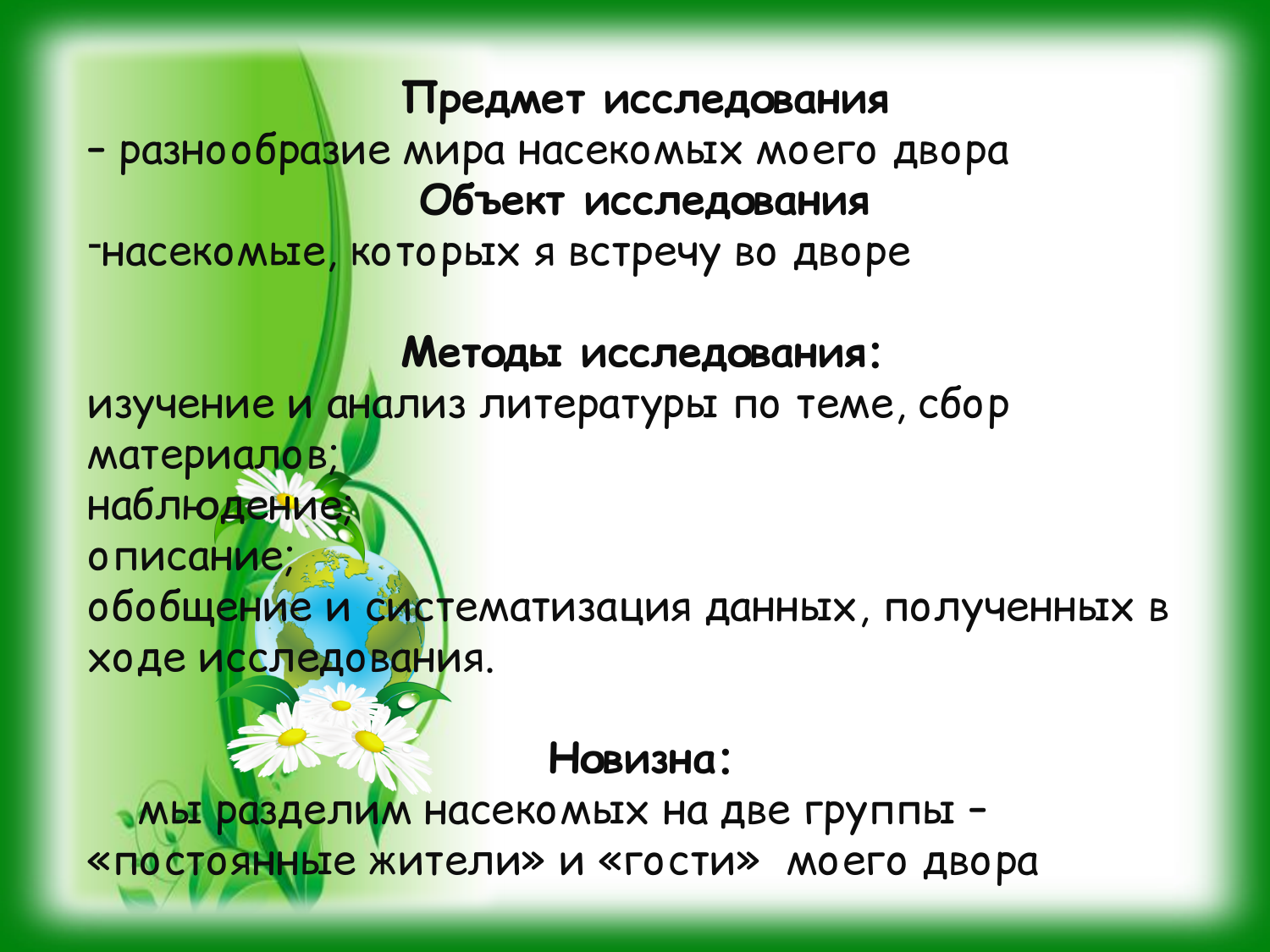

Предмет исследования
– разнообразие мира насекомых моего двора
                  Объект исследования
насекомые, которых я встречу во дворе

                 Методы исследования:
изучение и анализ литературы по теме, сбор материалов;
наблюдение;
описание;
обобщение и систематизация данных, полученных в ходе исследования.

                         Новизна:
    мы разделим насекомых на две группы –  «постоянные жители» и «гости»  моего двора